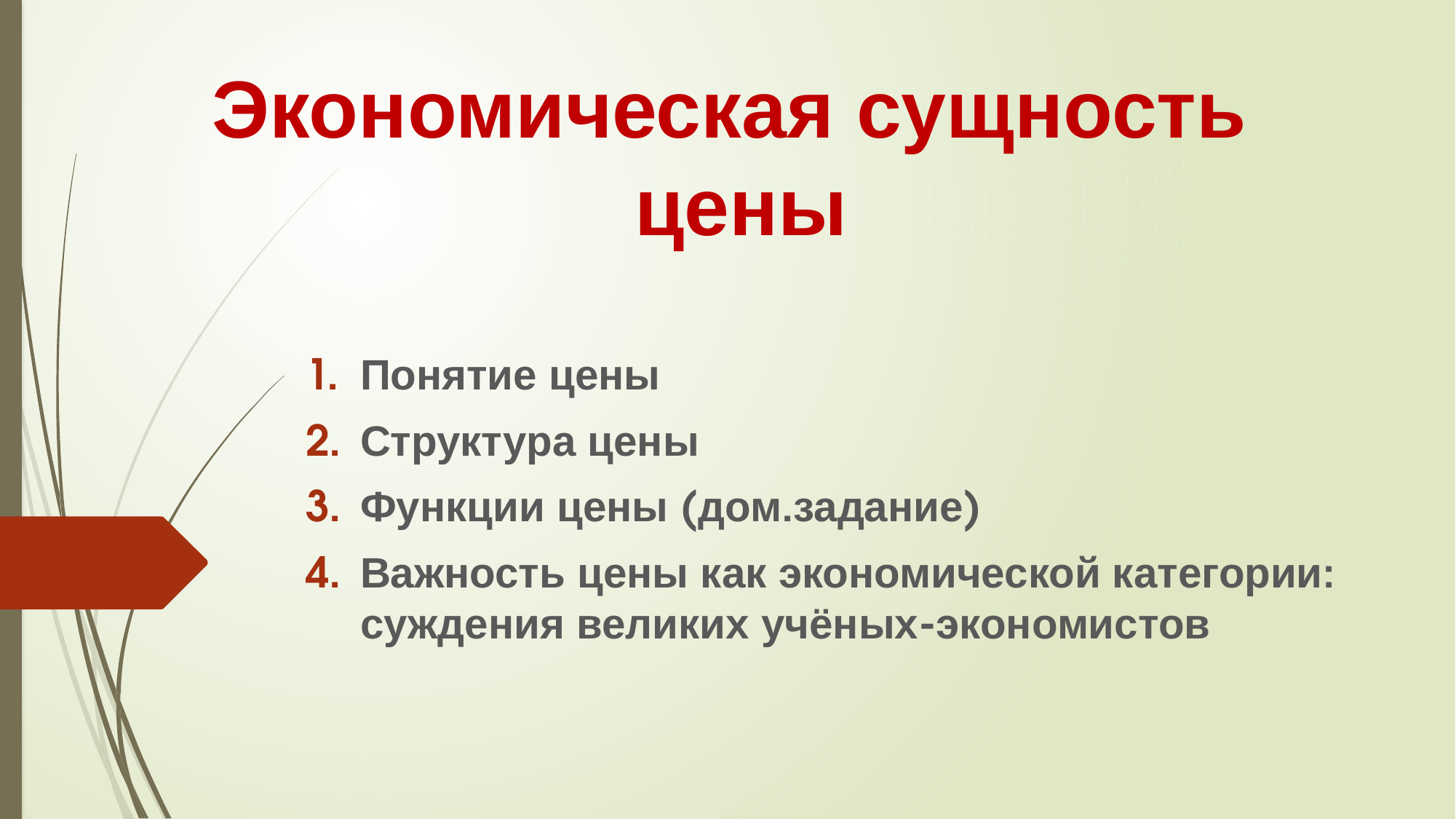

# Экономическая сущность цены
Понятие цены
Структура цены
Функции цены (дом.задание)
Важность цены как экономической категории: суждения великих учёных-экономистов